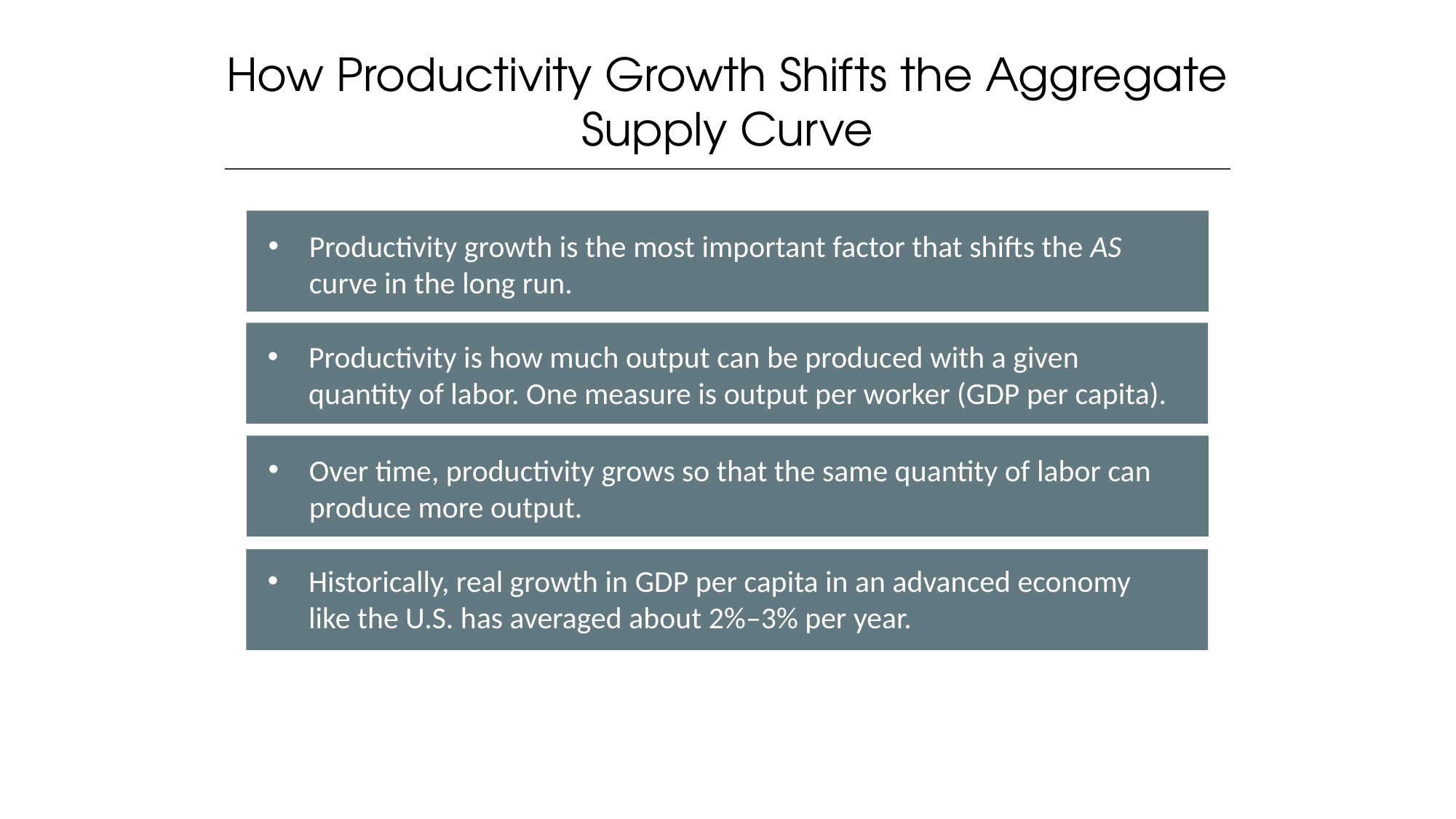

How Productivity Growth Shifts the Aggregate Supply Curve
HAWKES LEARNING

Productivity growth is the most important factor that shifts the AS curve in the long run.

Productivity is how much output can be produced with a given quantity of labor. One measure is output per worker (GDP per capita).

Over time, productivity grows so that the same quantity of labor can produce more output.

Historically, real growth in GDP per capita in an advanced economy like the U.S. has averaged about 2%–3% per year.